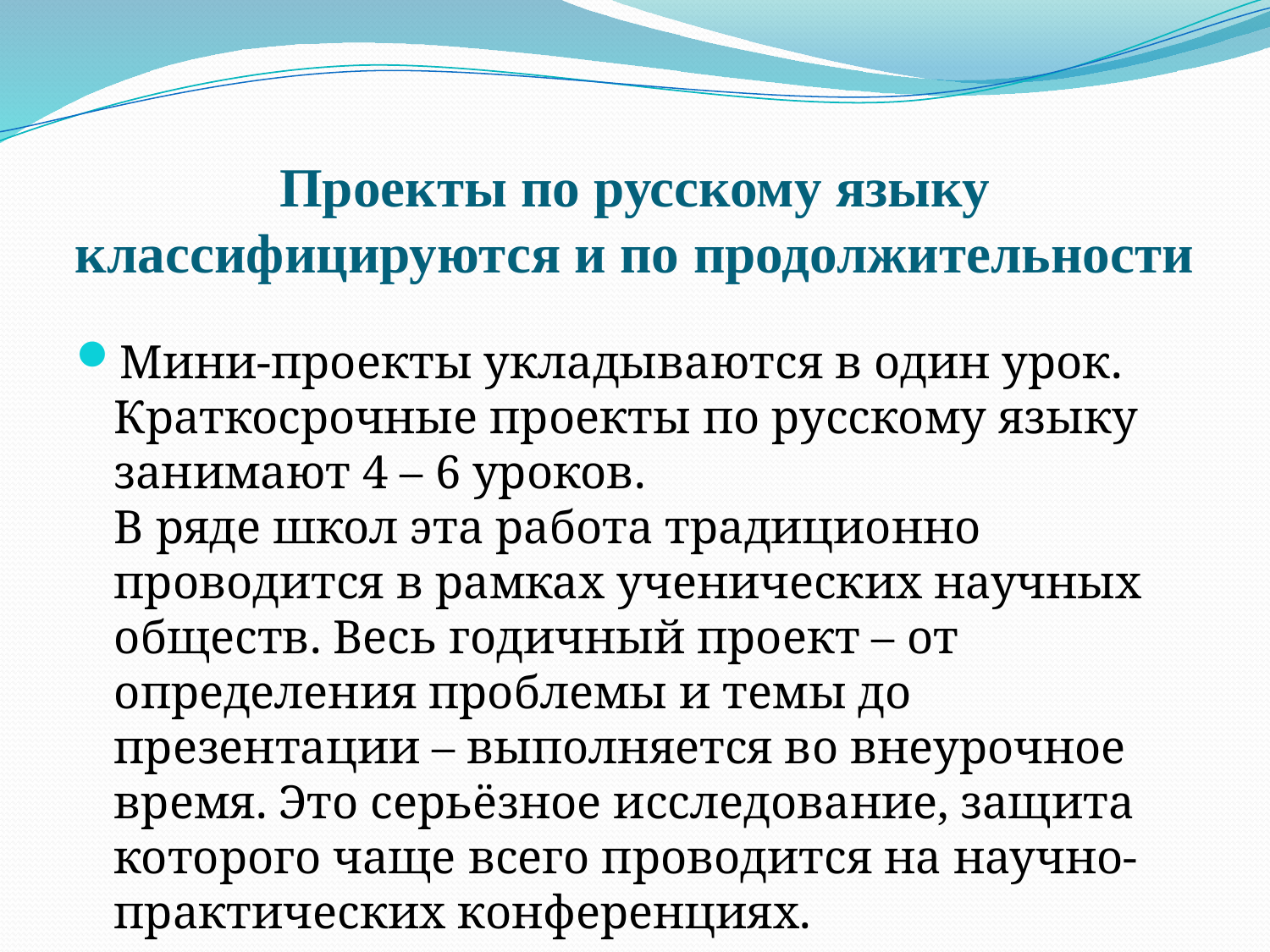

# Проекты по русскому языку классифицируются и по продолжительности
Мини-проекты укладываются в один урок. Краткосрочные проекты по русскому языку занимают 4 – 6 уроков. 
В ряде школ эта работа традиционно проводится в рамках ученических научных обществ. Весь годичный проект – от определения проблемы и темы до презентации – выполняется во внеурочное время. Это серьёзное исследование, защита которого чаще всего проводится на научно-практических конференциях.